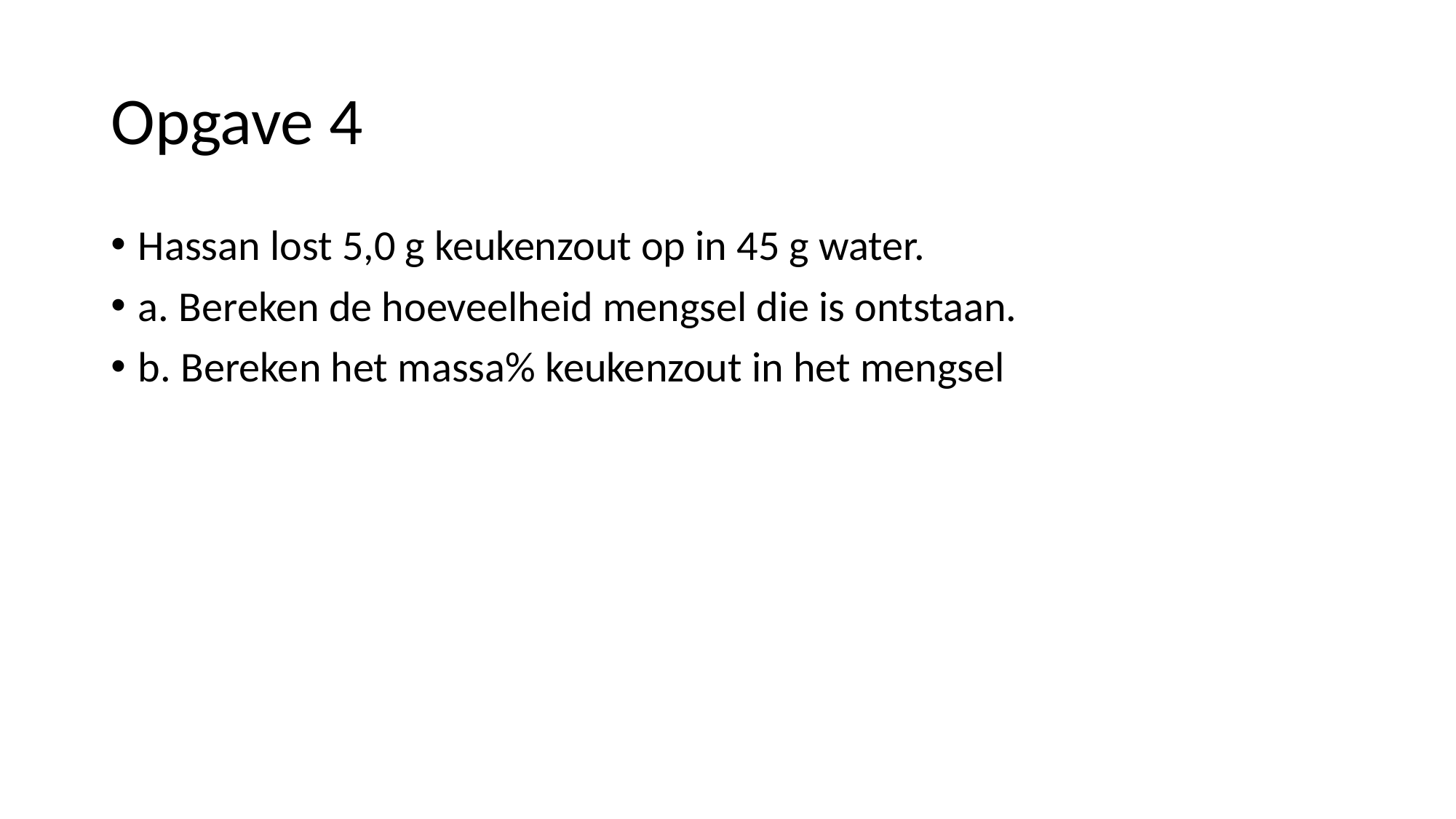

# Opgave 4
Hassan lost 5,0 g keukenzout op in 45 g water.
a. Bereken de hoeveelheid mengsel die is ontstaan.
b. Bereken het massa% keukenzout in het mengsel